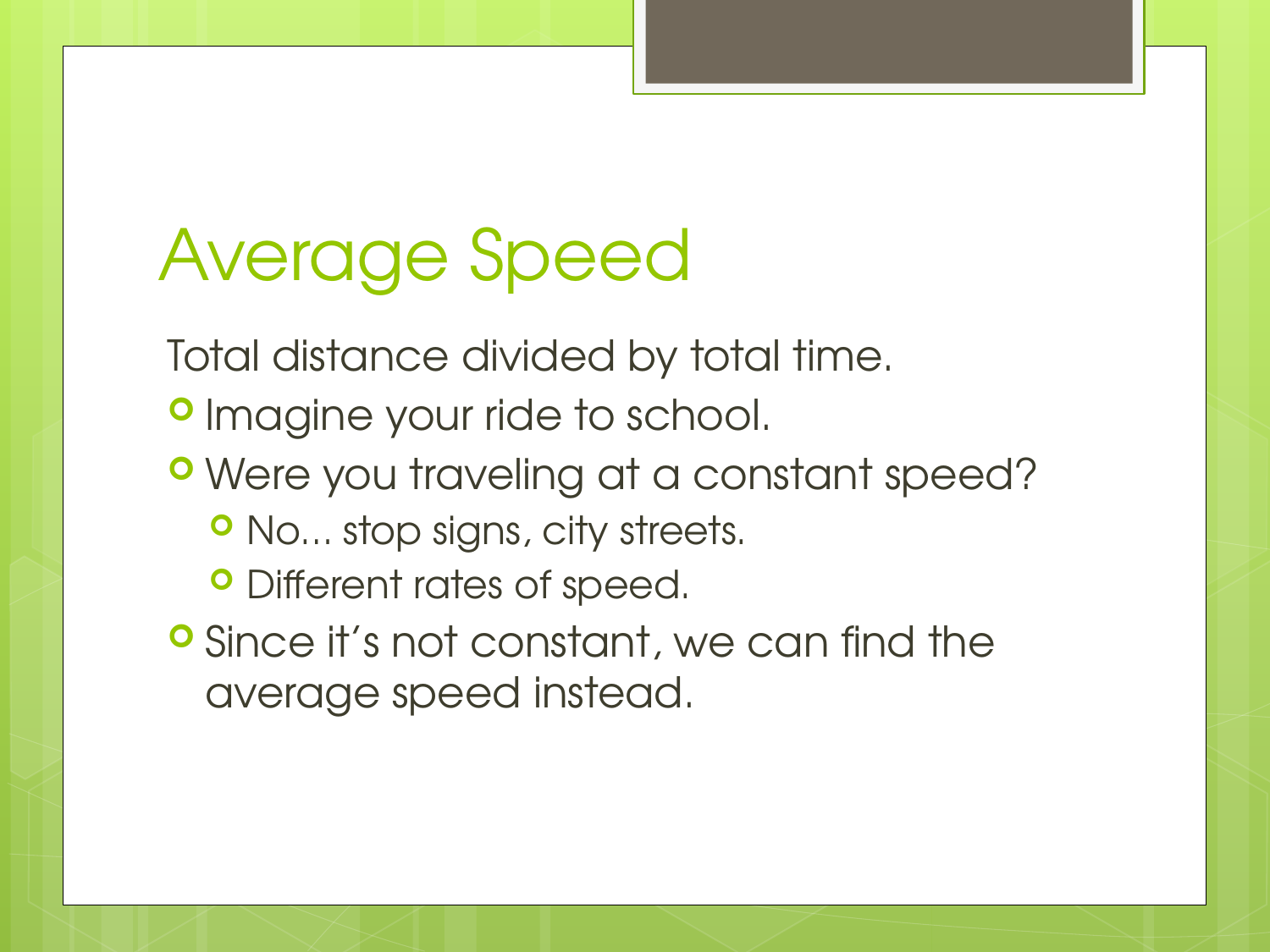

# Average Speed
Total distance divided by total time.
Imagine your ride to school.
Were you traveling at a constant speed?
No… stop signs, city streets.
Different rates of speed.
Since it’s not constant, we can find the average speed instead.